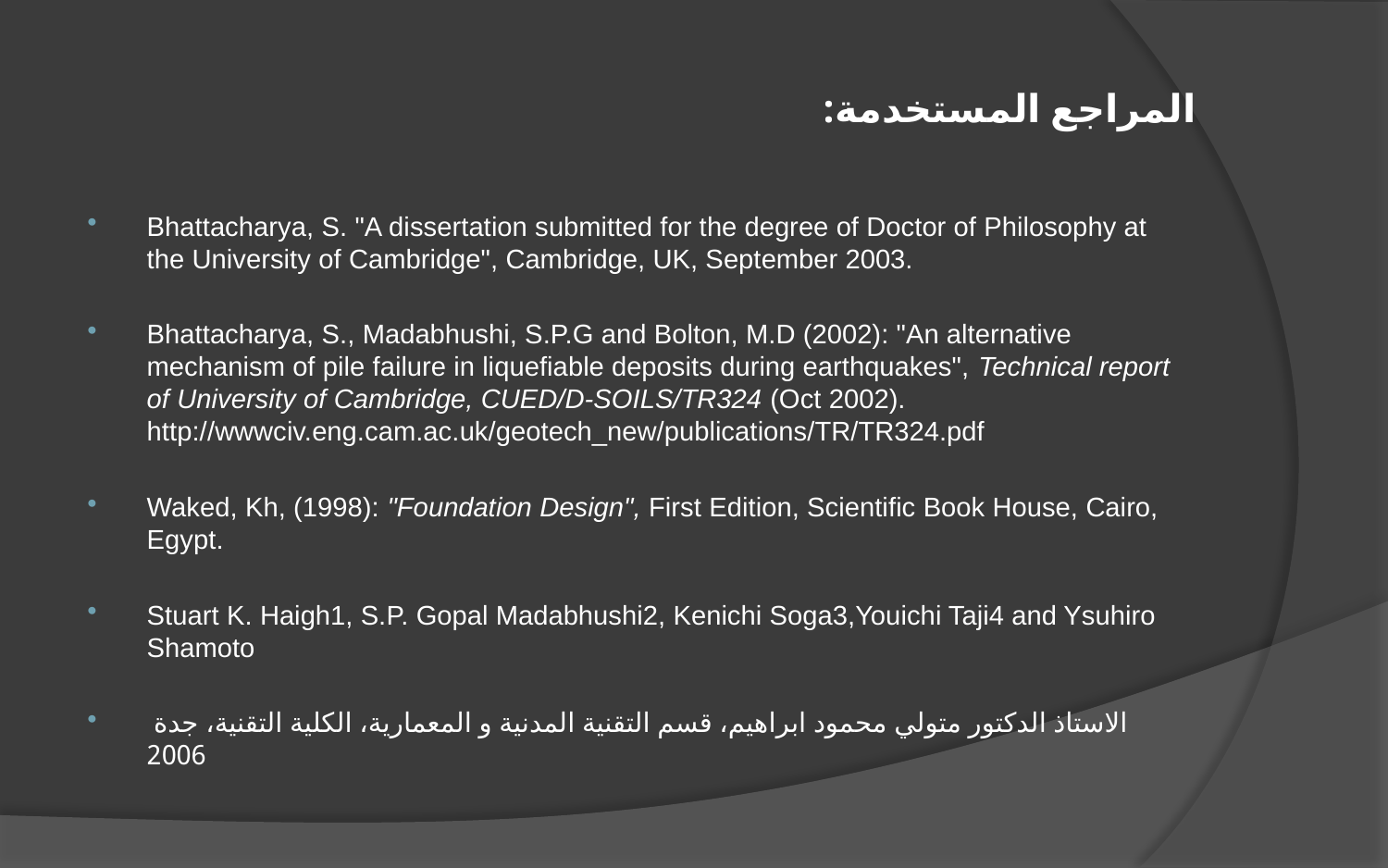

# المراجع المستخدمة:
Bhattacharya, S. "A dissertation submitted for the degree of Doctor of Philosophy at the University of Cambridge", Cambridge, UK, September 2003.

Bhattacharya, S., Madabhushi, S.P.G and Bolton, M.D (2002): "An alternative mechanism of pile failure in liquefiable deposits during earthquakes", Technical report of University of Cambridge, CUED/D-SOILS/TR324 (Oct 2002). http://wwwciv.eng.cam.ac.uk/geotech_new/publications/TR/TR324.pdf

Waked, Kh, (1998): "Foundation Design", First Edition, Scientific Book House, Cairo, Egypt.

Stuart K. Haigh1, S.P. Gopal Madabhushi2, Kenichi Soga3,Youichi Taji4 and Ysuhiro Shamoto

 الاستاذ الدكتور متولي محمود ابراهيم، قسم التقنية المدنية و المعمارية، الكلية التقنية، جدة 2006